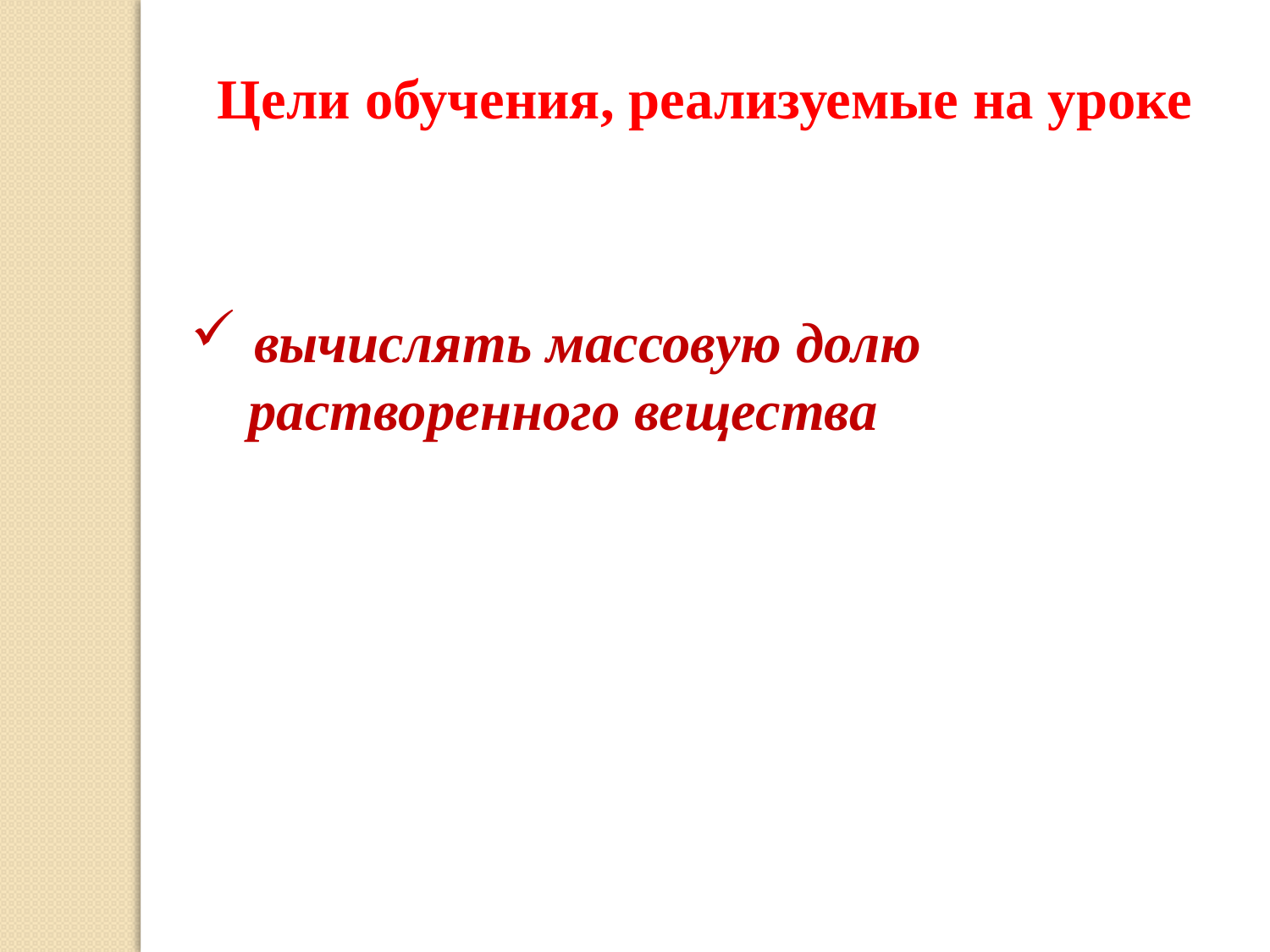

Цели обучения, реализуемые на уроке
вычислять массовую долю
растворенного вещества